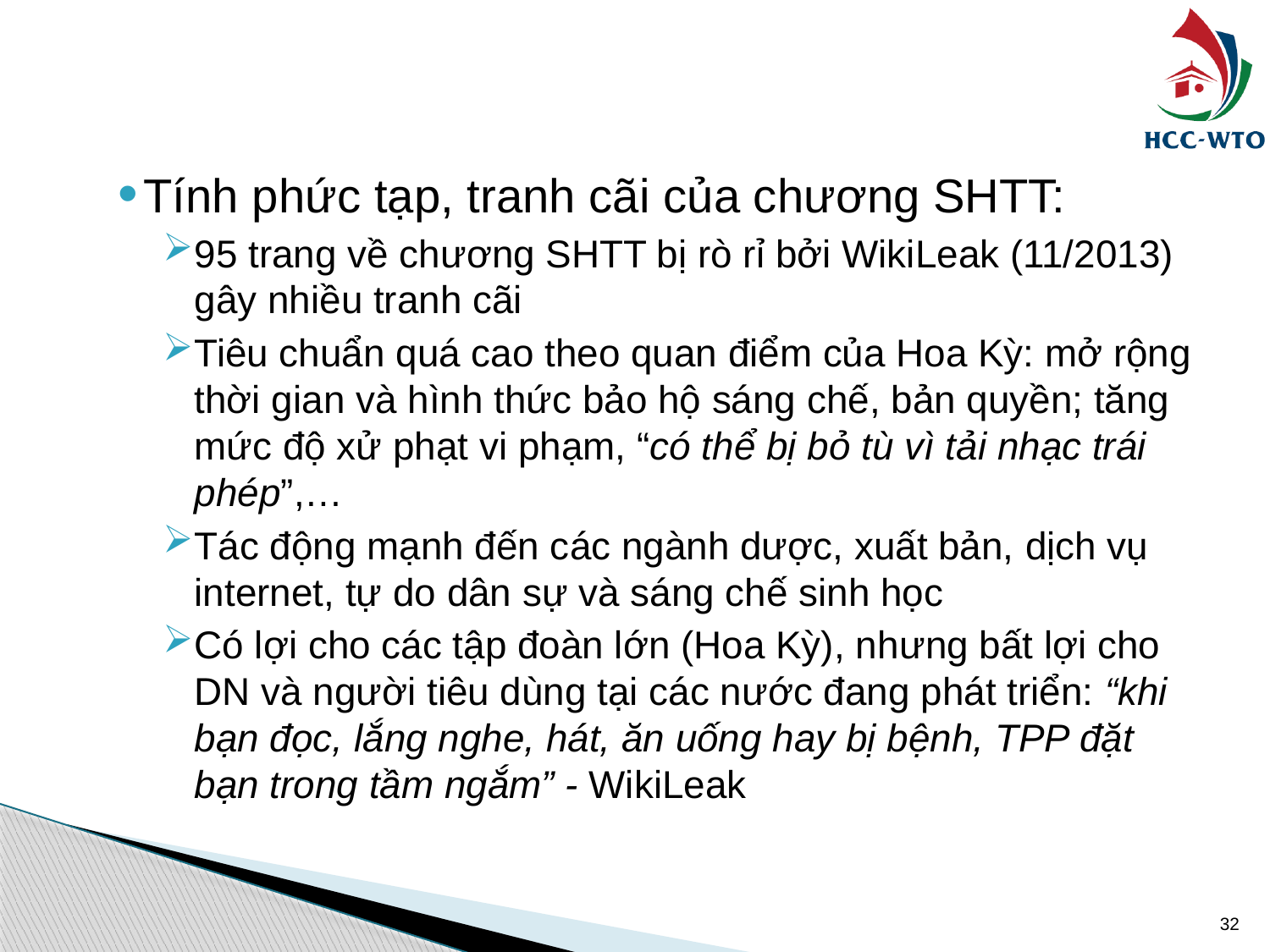

#
Tính phức tạp, tranh cãi của chương SHTT:
95 trang về chương SHTT bị rò rỉ bởi WikiLeak (11/2013) gây nhiều tranh cãi
Tiêu chuẩn quá cao theo quan điểm của Hoa Kỳ: mở rộng thời gian và hình thức bảo hộ sáng chế, bản quyền; tăng mức độ xử phạt vi phạm, “có thể bị bỏ tù vì tải nhạc trái phép”,…
Tác động mạnh đến các ngành dược, xuất bản, dịch vụ internet, tự do dân sự và sáng chế sinh học
Có lợi cho các tập đoàn lớn (Hoa Kỳ), nhưng bất lợi cho DN và người tiêu dùng tại các nước đang phát triển: “khi bạn đọc, lắng nghe, hát, ăn uống hay bị bệnh, TPP đặt bạn trong tầm ngắm” - WikiLeak

32